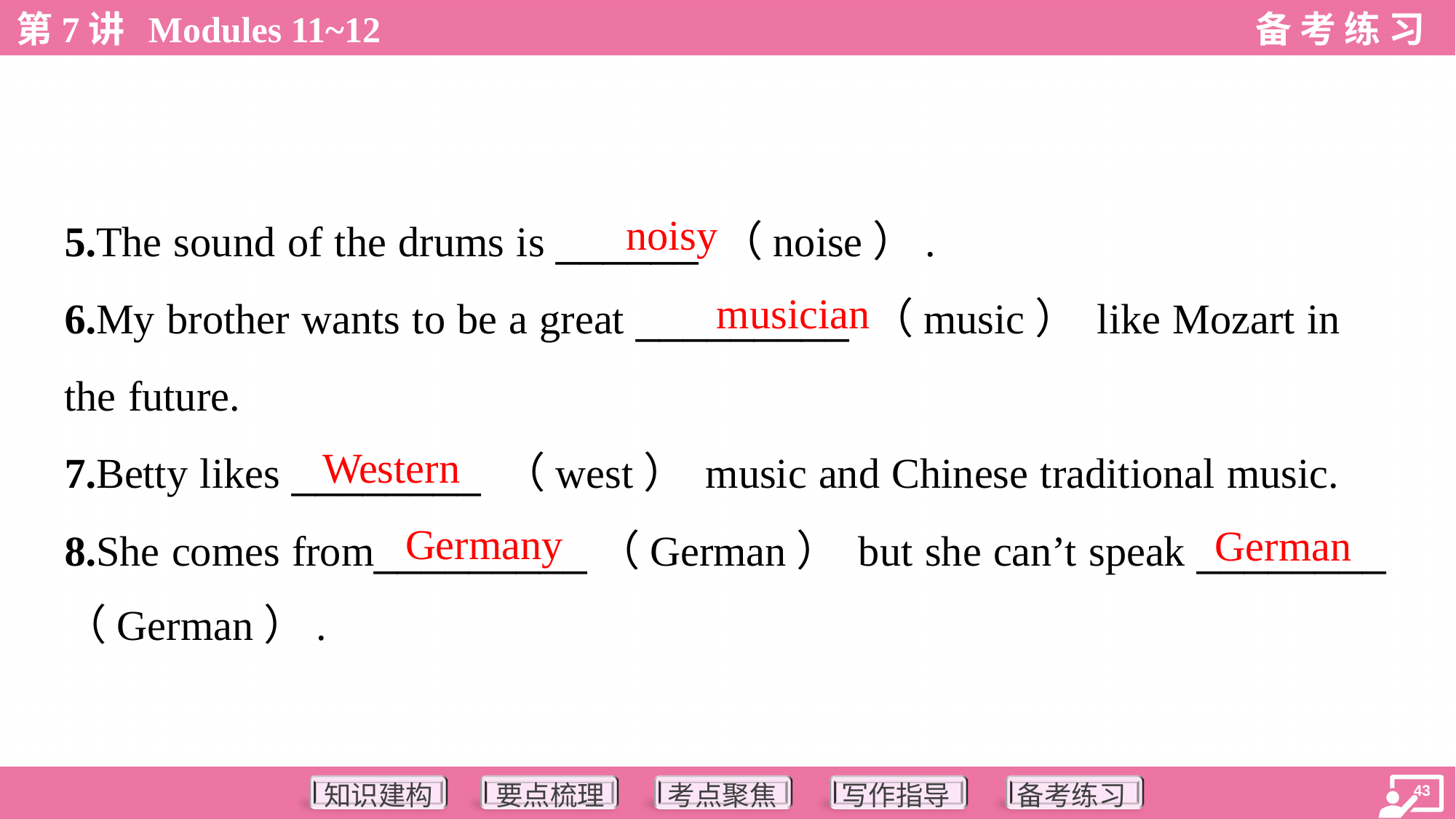

noisy
5.The sound of the drums is ______ （noise）.
6.My brother wants to be a great _________ （music） like Mozart in
the future.
7.Betty likes ________ （west） music and Chinese traditional music.
8.She comes from_________（German） but she can’t speak ________
（German）.
musician
Western
Germany
German